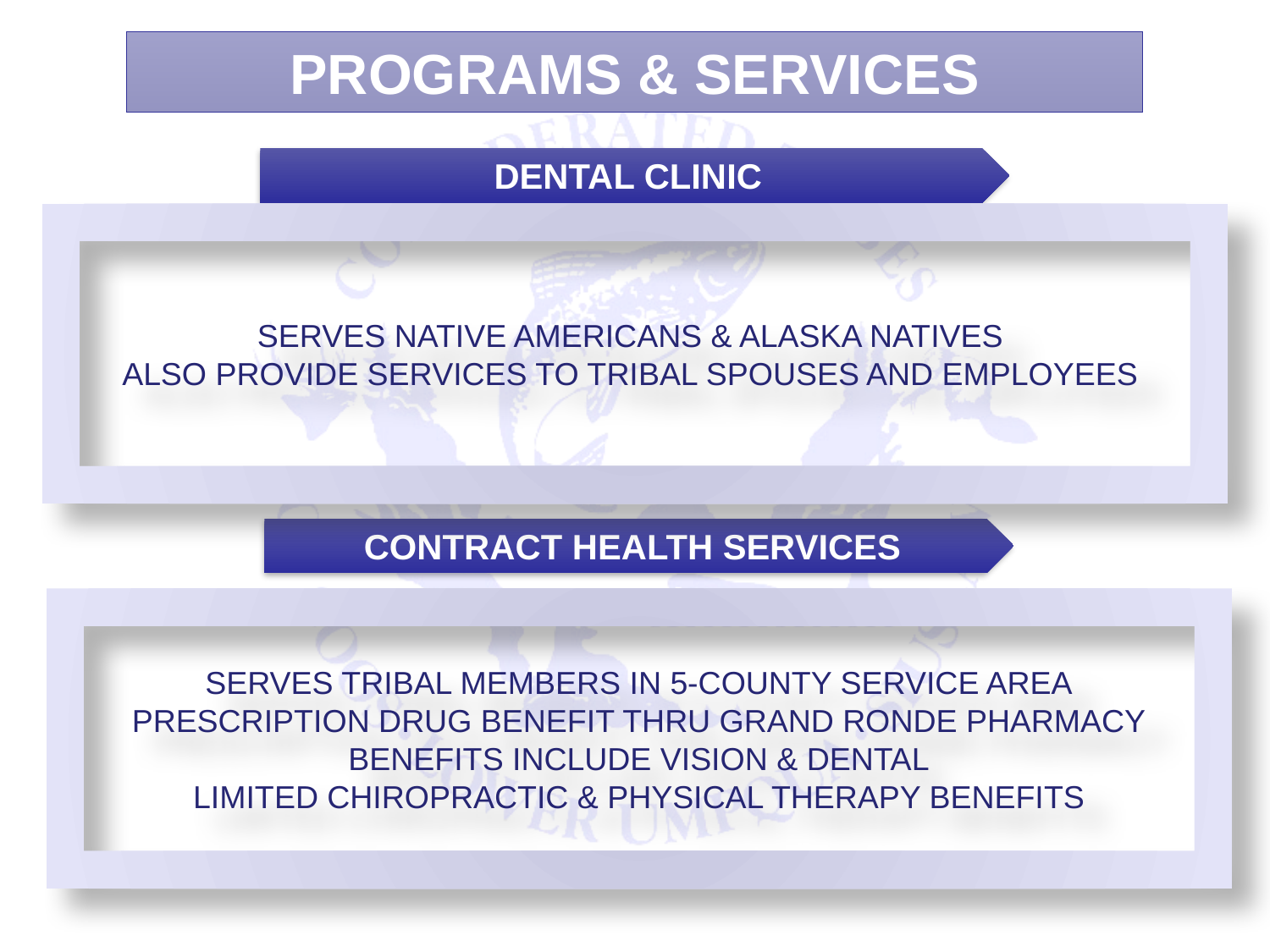

PROGRAMS & SERVICES
DENTAL CLINIC
SERVES NATIVE AMERICANS & ALASKA NATIVES
ALSO PROVIDE SERVICES TO TRIBAL SPOUSES AND EMPLOYEES
CONTRACT HEALTH SERVICES
SERVES TRIBAL MEMBERS IN 5-COUNTY SERVICE AREA
PRESCRIPTION DRUG BENEFIT THRU GRAND RONDE PHARMACY
BENEFITS INCLUDE VISION & DENTAL
LIMITED CHIROPRACTIC & PHYSICAL THERAPY BENEFITS